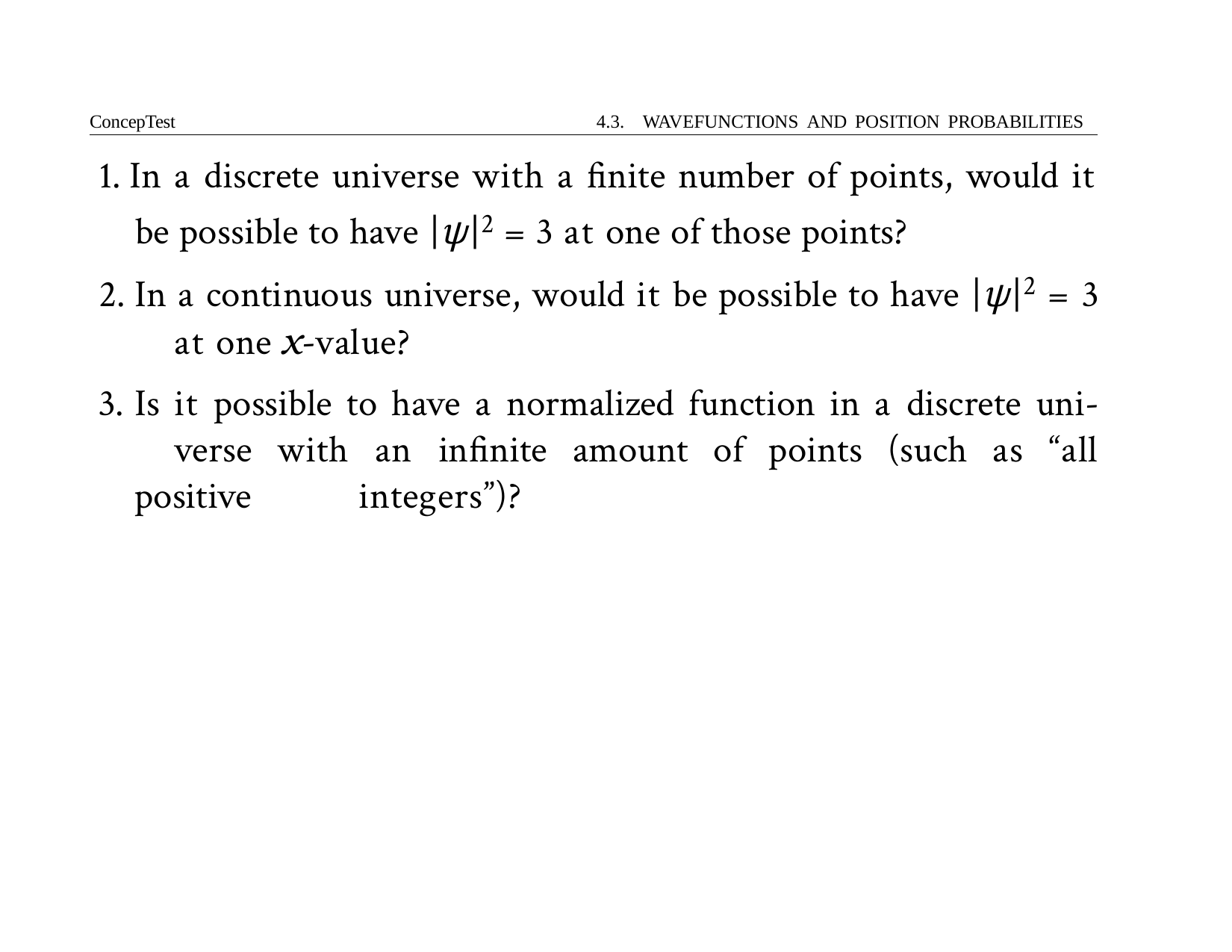

ConcepTest	4.3.  WAVEFUNCTIONS AND POSITION PROBABILITIES

# 1. In a discrete universe with a finite number of points, would it be possible to have |ψ|2 = 3 at one of those points?
In a continuous universe, would it be possible to have |ψ|2 = 3 	at one x-value?
Is it possible to have a normalized function in a discrete uni- 	verse with an infinite amount of points (such as “all positive 	integers”)?